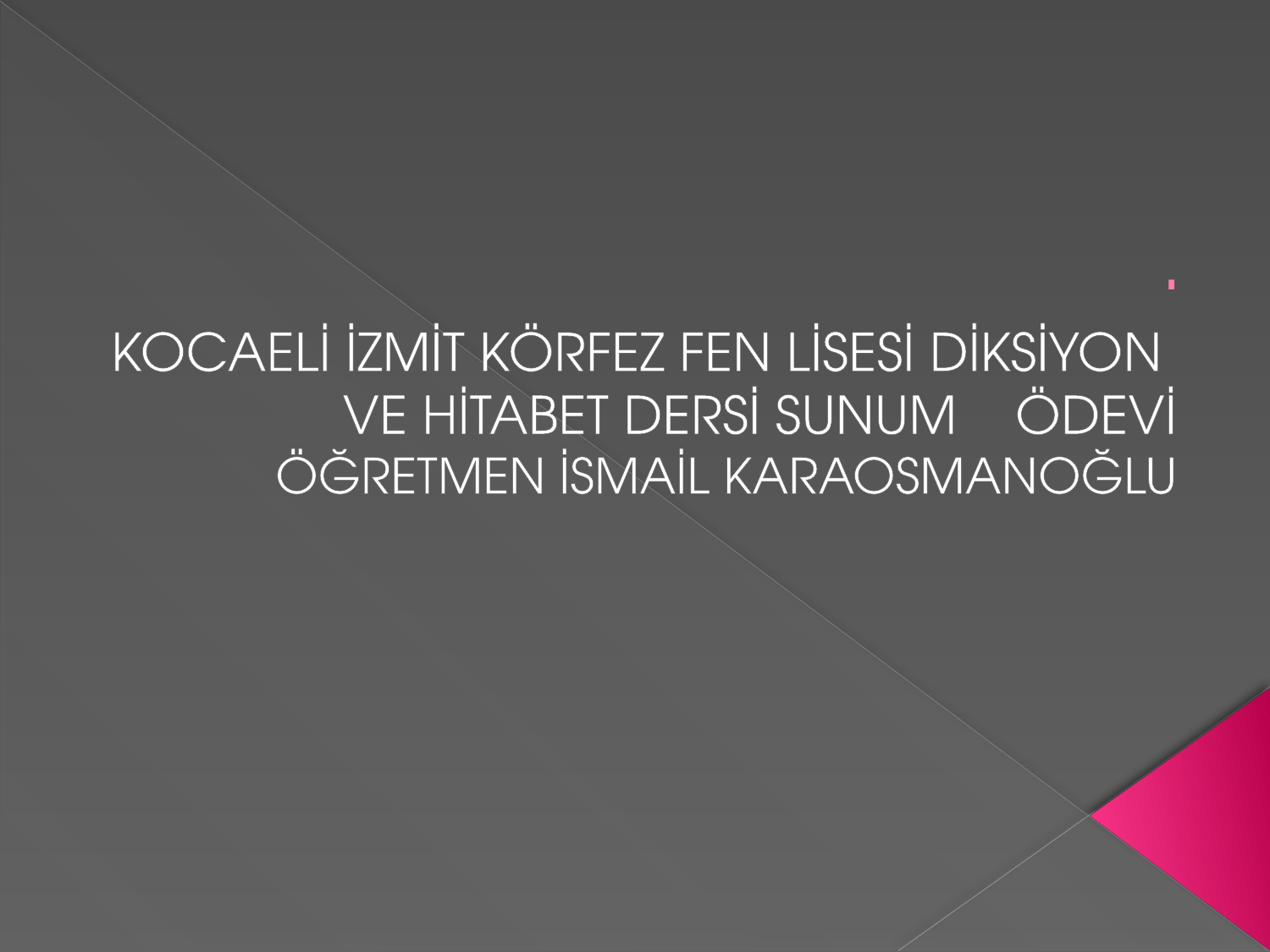

# .
KOCAELİ İZMİT KÖRFEZ FEN LİSESİ DİKSİYON  VE HİTABET DERSİ SUNUM    ÖDEVİ ÖĞRETMEN İSMAİL KARAOSMANOĞLU